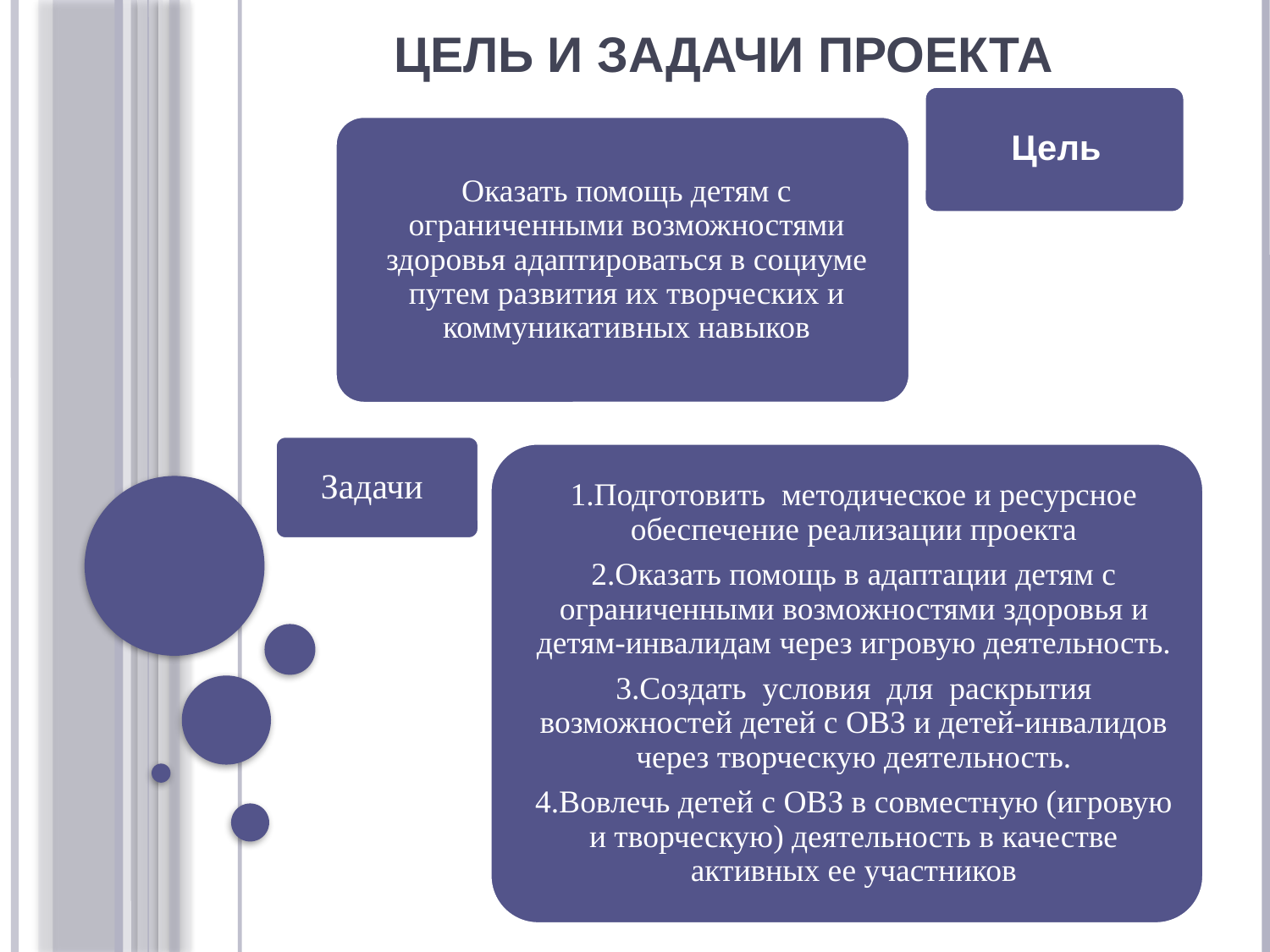

Цель
Оказать помощь детям с ограниченными возможностями здоровья адаптироваться в социуме путем развития их творческих и коммуникативных навыков
# Цель и задачи проекта
Задачи
1.Подготовить  методическое и ресурсное обеспечение реализации проекта
2.Оказать помощь в адаптации детям с ограниченными возможностями здоровья и детям-инвалидам через игровую деятельность.
3.Создать  условия  для  раскрытия возможностей детей с ОВЗ и детей-инвалидов через творческую деятельность.
4.Вовлечь детей с ОВЗ в совместную (игровую и творческую) деятельность в качестве активных ее участников